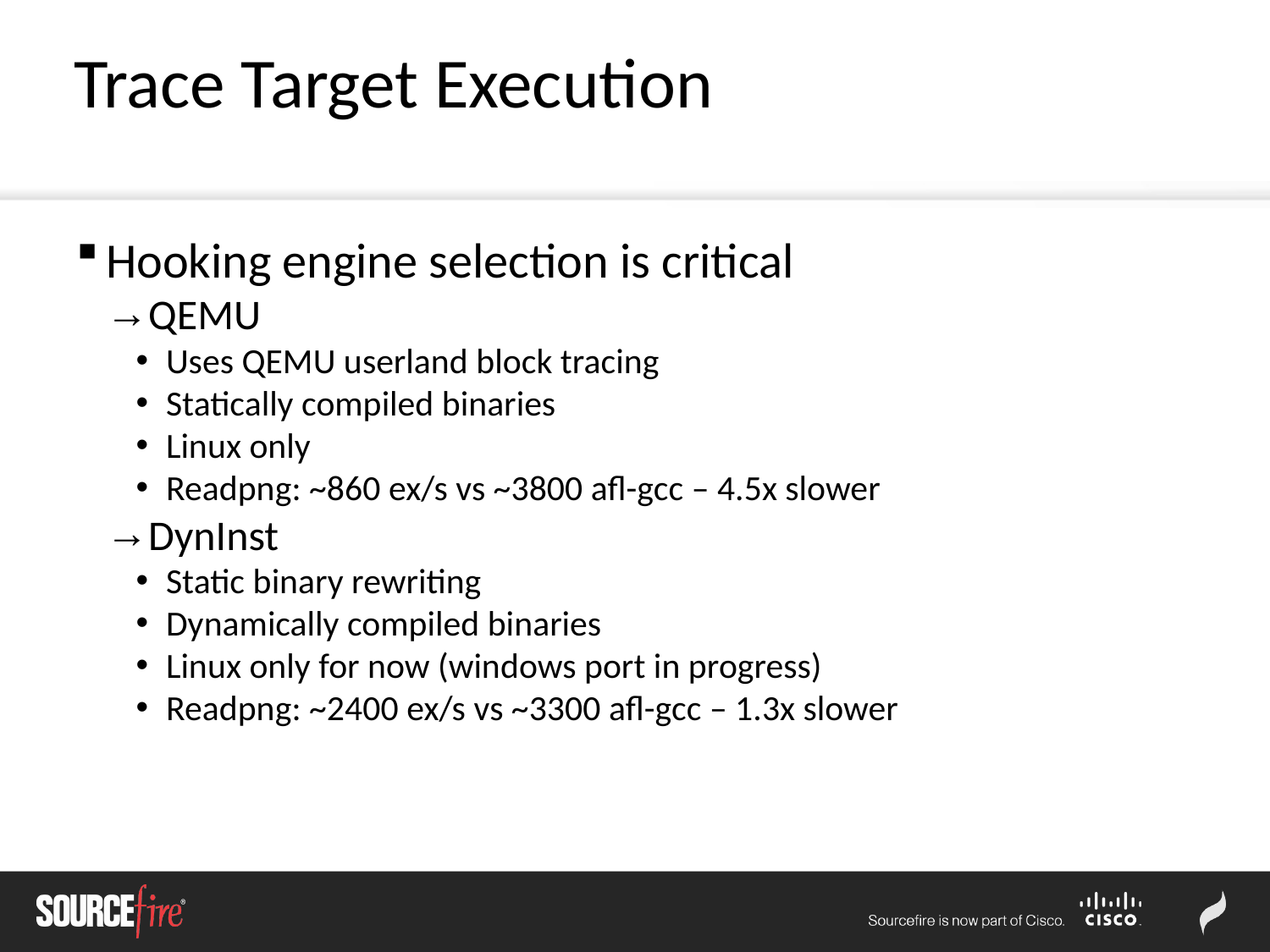

Trace Target Execution
Hooking engine selection is critical
QEMU
Uses QEMU userland block tracing
Statically compiled binaries
Linux only
Readpng: ~860 ex/s vs ~3800 afl-gcc – 4.5x slower
DynInst
Static binary rewriting
Dynamically compiled binaries
Linux only for now (windows port in progress)
Readpng: ~2400 ex/s vs ~3300 afl-gcc – 1.3x slower